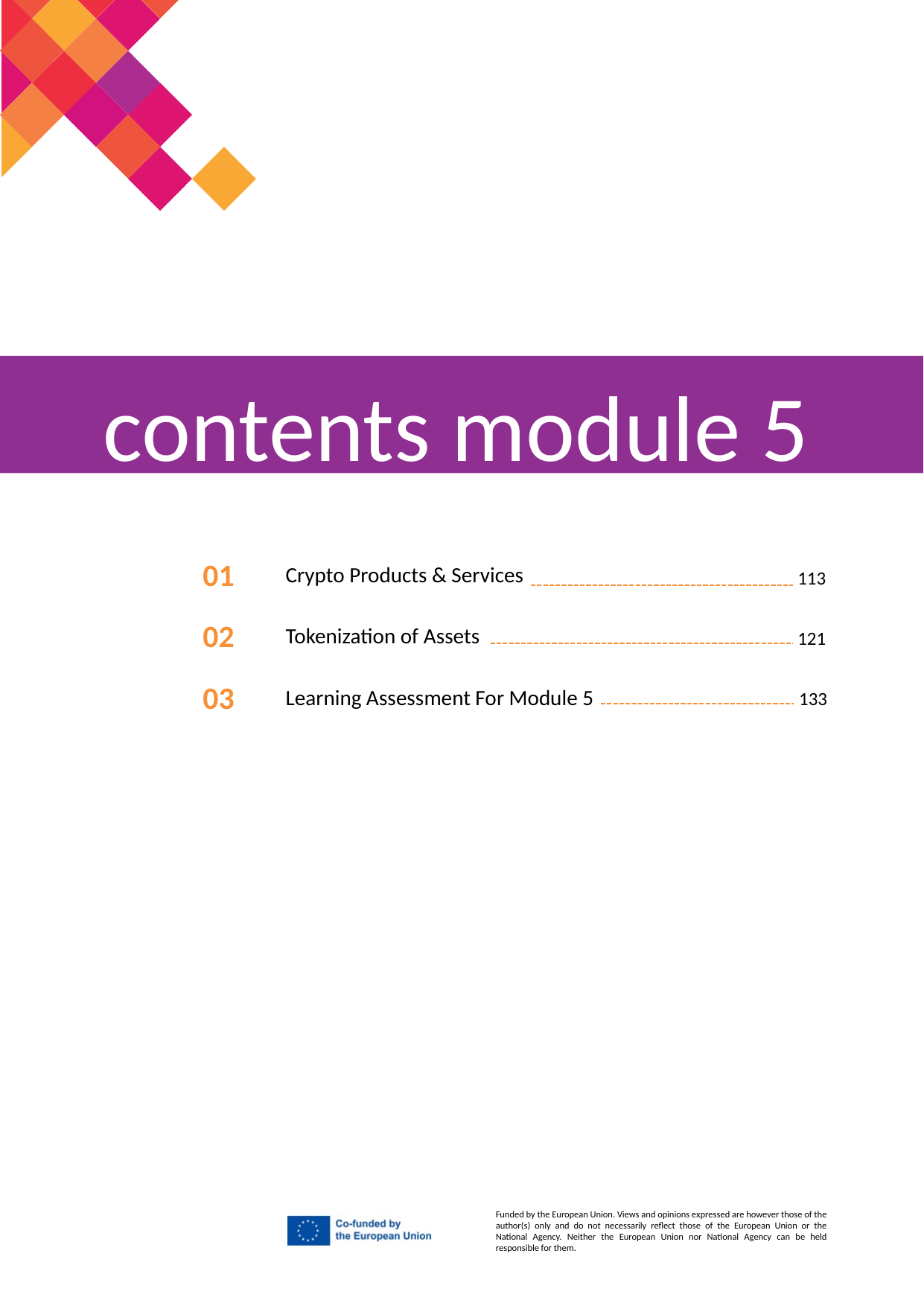

contents module 5
01
Crypto Products & Services
113
Tokenization of Assets
02
121
03
Learning Assessment For Module 5
133